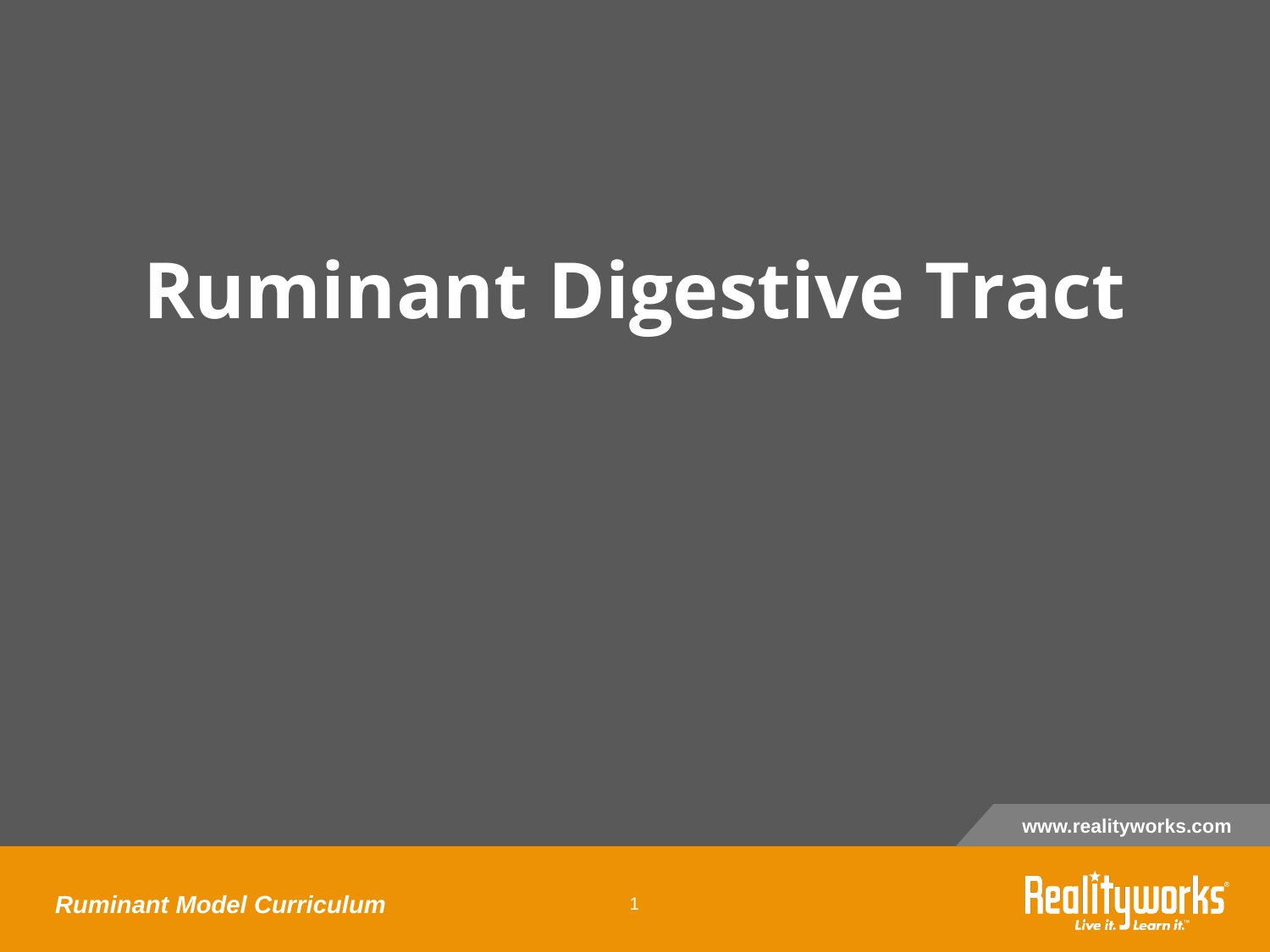

# Ruminant Digestive Tract
Ruminant Model Curriculum
1